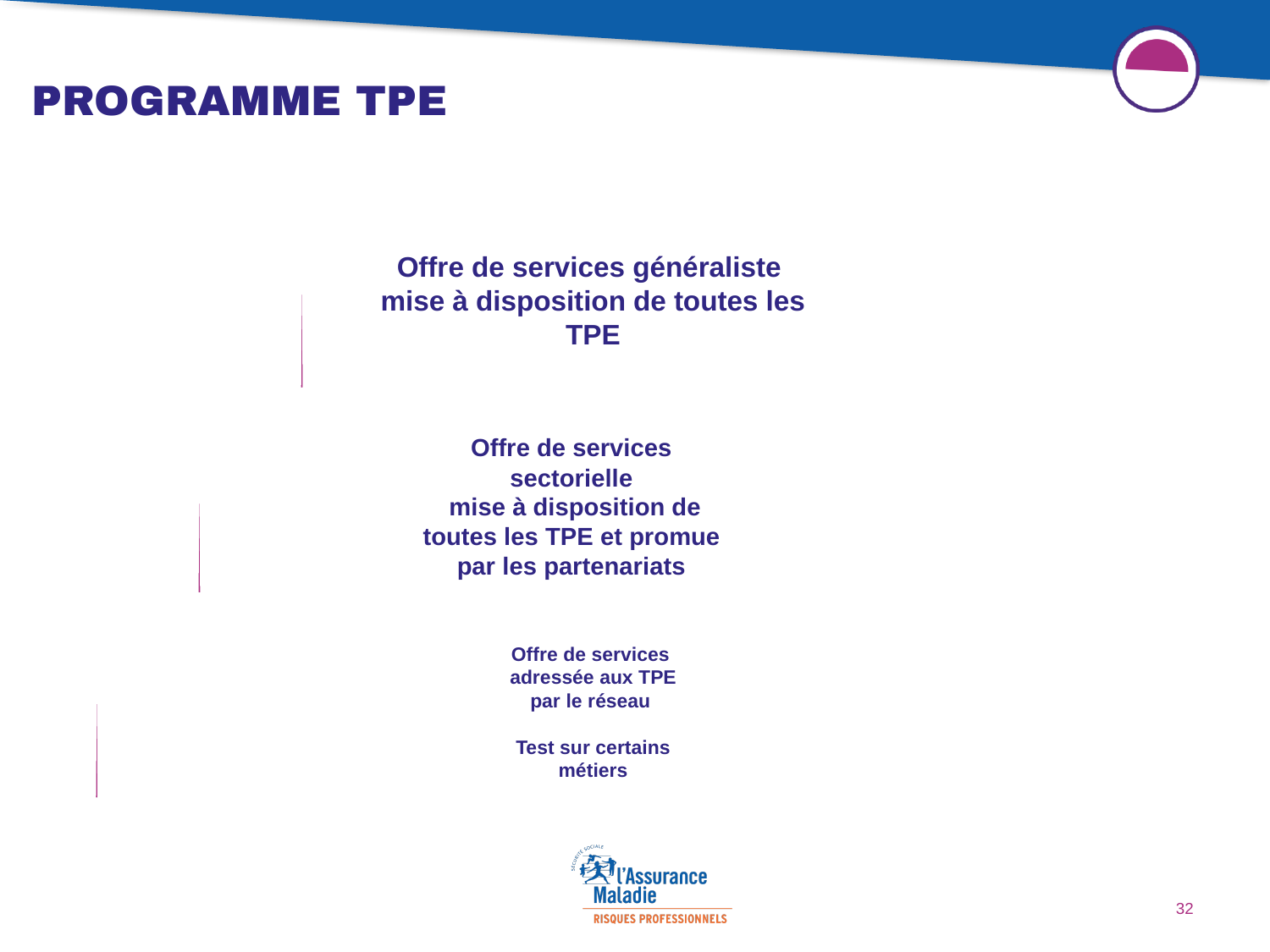

# PROGRAMME TPE

Offre de services généraliste
mise à disposition de toutes les TPE

Offre de services sectorielle
 mise à disposition de toutes les TPE et promue par les partenariats

Offre de services
adressée aux TPE
par le réseau

Test sur certains métiers

32